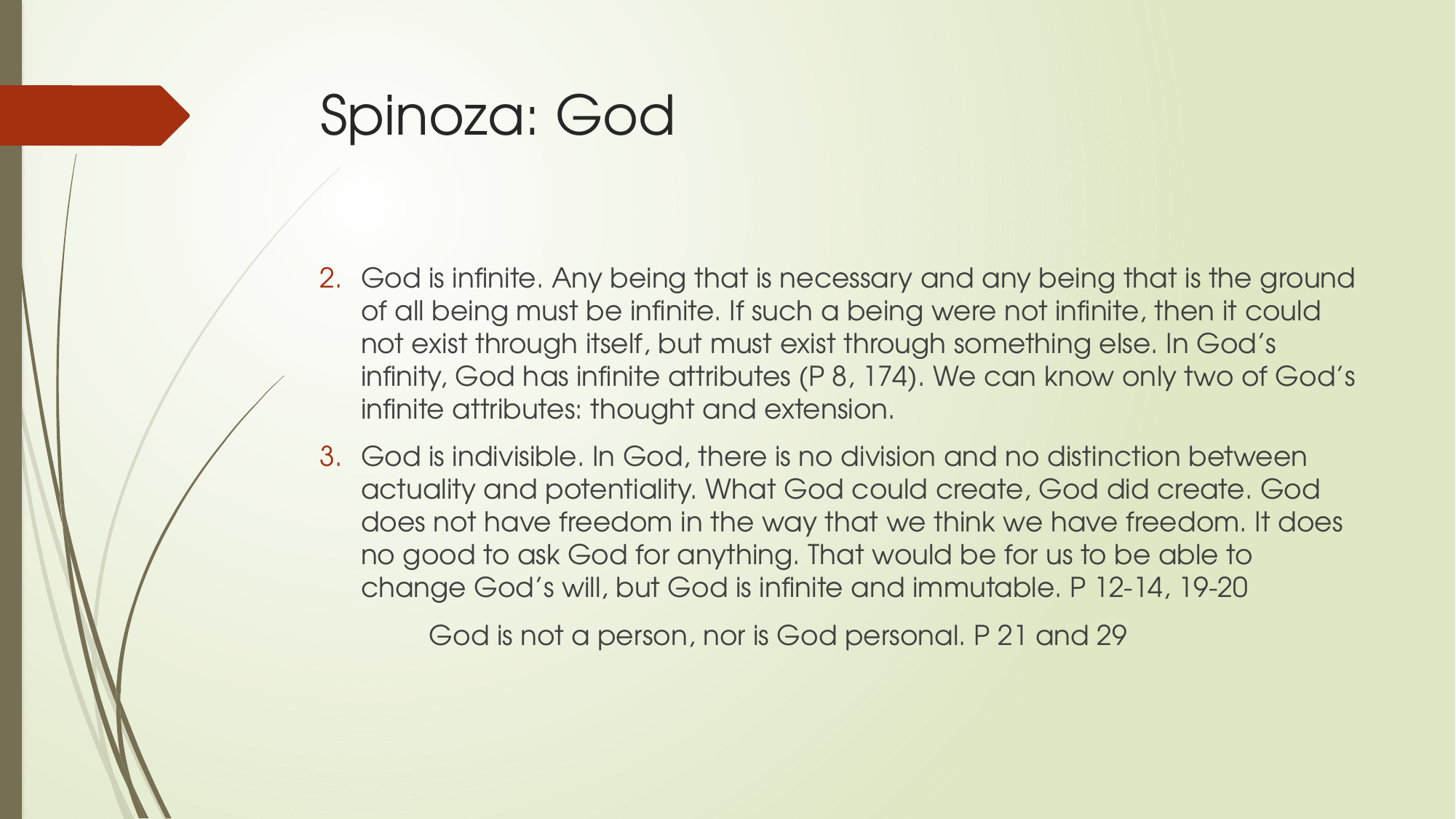

# Spinoza: God
God is infinite. Any being that is necessary and any being that is the ground of all being must be infinite. If such a being were not infinite, then it could not exist through itself, but must exist through something else. In God’s infinity, God has infinite attributes (P 8, 174). We can know only two of God’s infinite attributes: thought and extension.
God is indivisible. In God, there is no division and no distinction between actuality and potentiality. What God could create, God did create. God does not have freedom in the way that we think we have freedom. It does no good to ask God for anything. That would be for us to be able to change God’s will, but God is infinite and immutable. P 12-14, 19-20
	God is not a person, nor is God personal. P 21 and 29